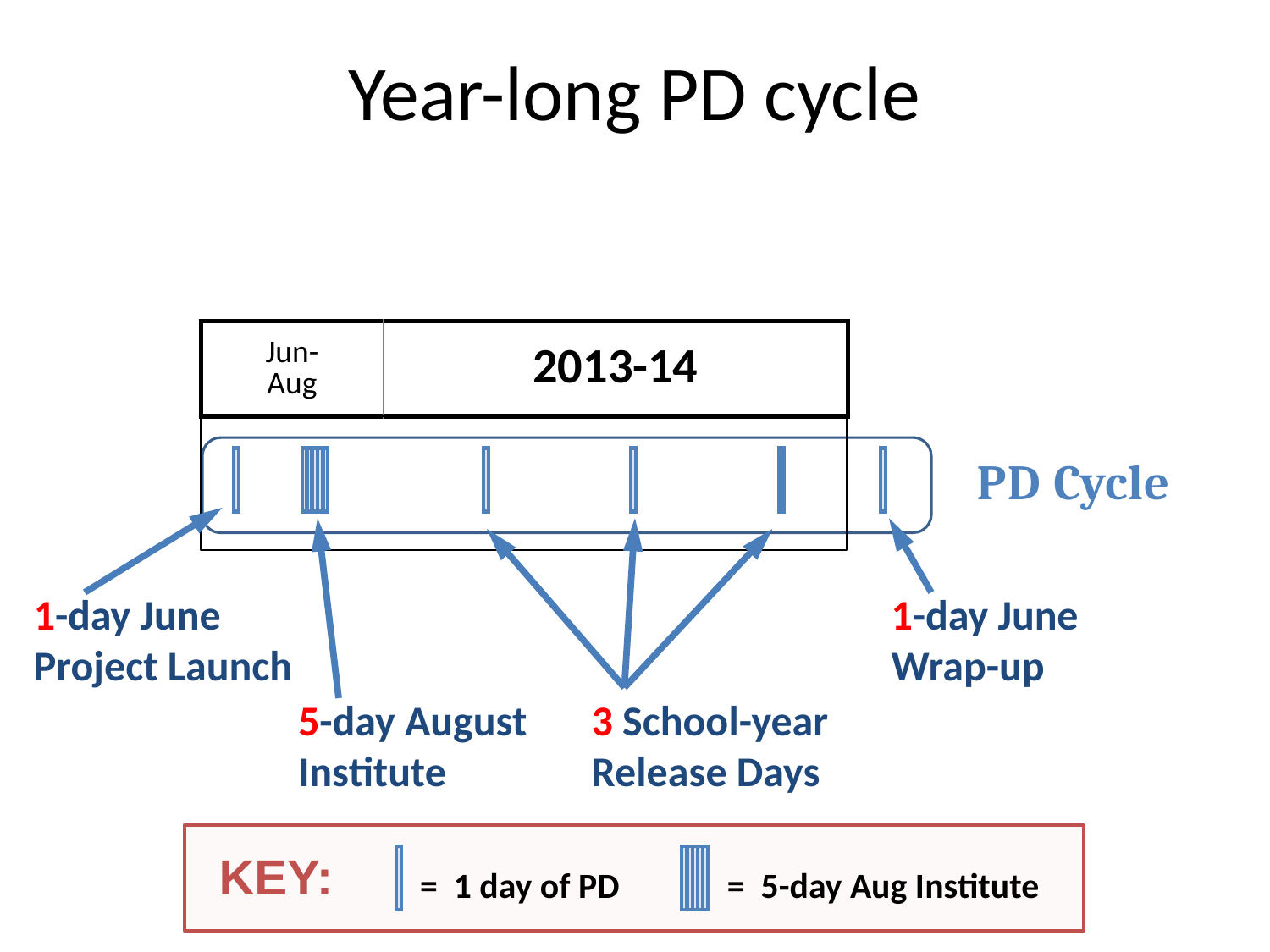

# Year-long PD cycle
| Jun- Aug | 2013-14 |
| --- | --- |

PD Cycle

1-day June Project Launch
1-day June Wrap-up
5-day August Institute
3 School-year
Release Days

KEY:

=  1 day of PD
=  5-day Aug Institute